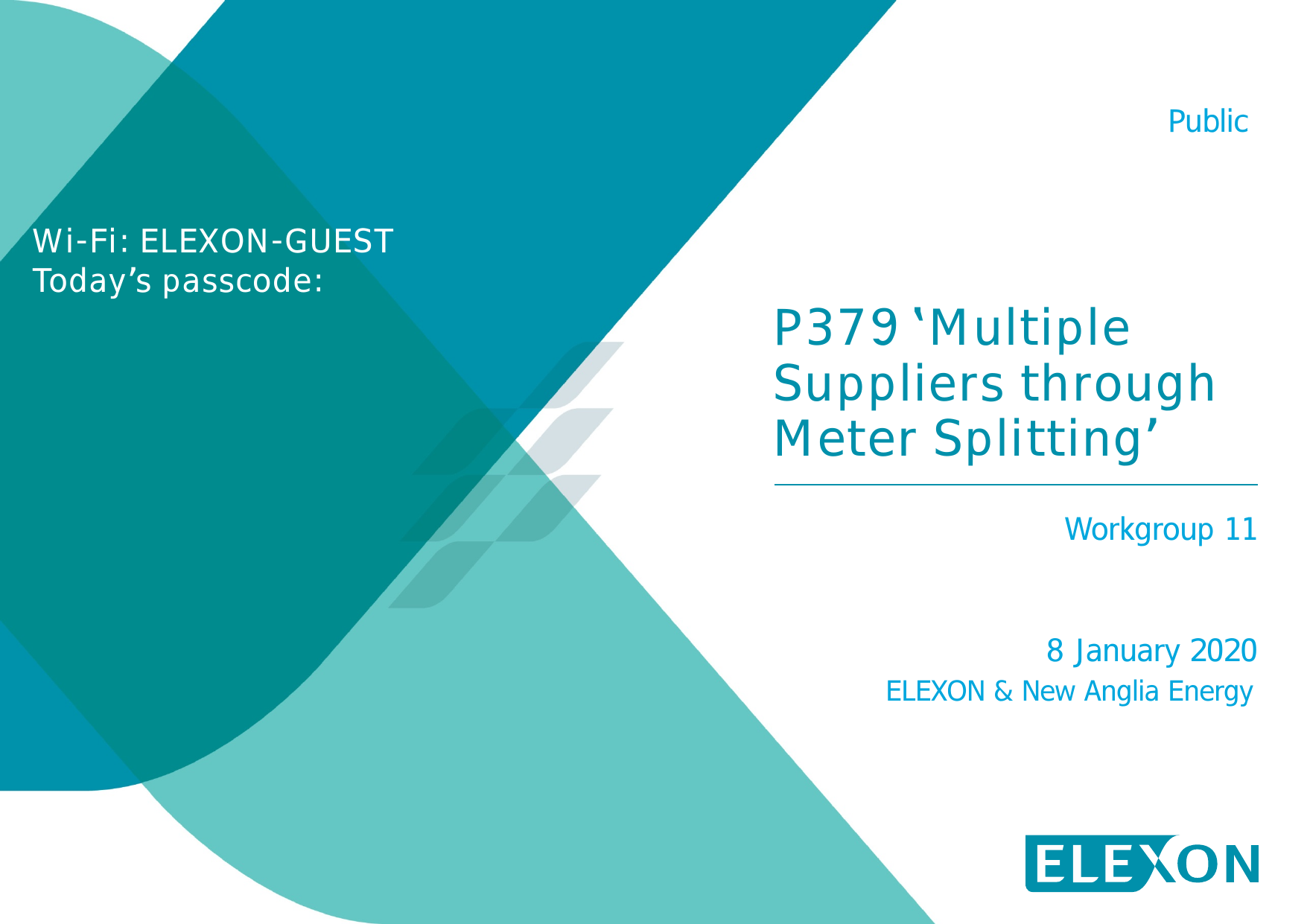

Public

 Wi-Fi: ELEXON-GUEST
 Today’s passcode:
# P379 ‘Multiple Suppliers through Meter Splitting’
Workgroup 11
8 January 2020
	ELEXON & New Anglia Energy